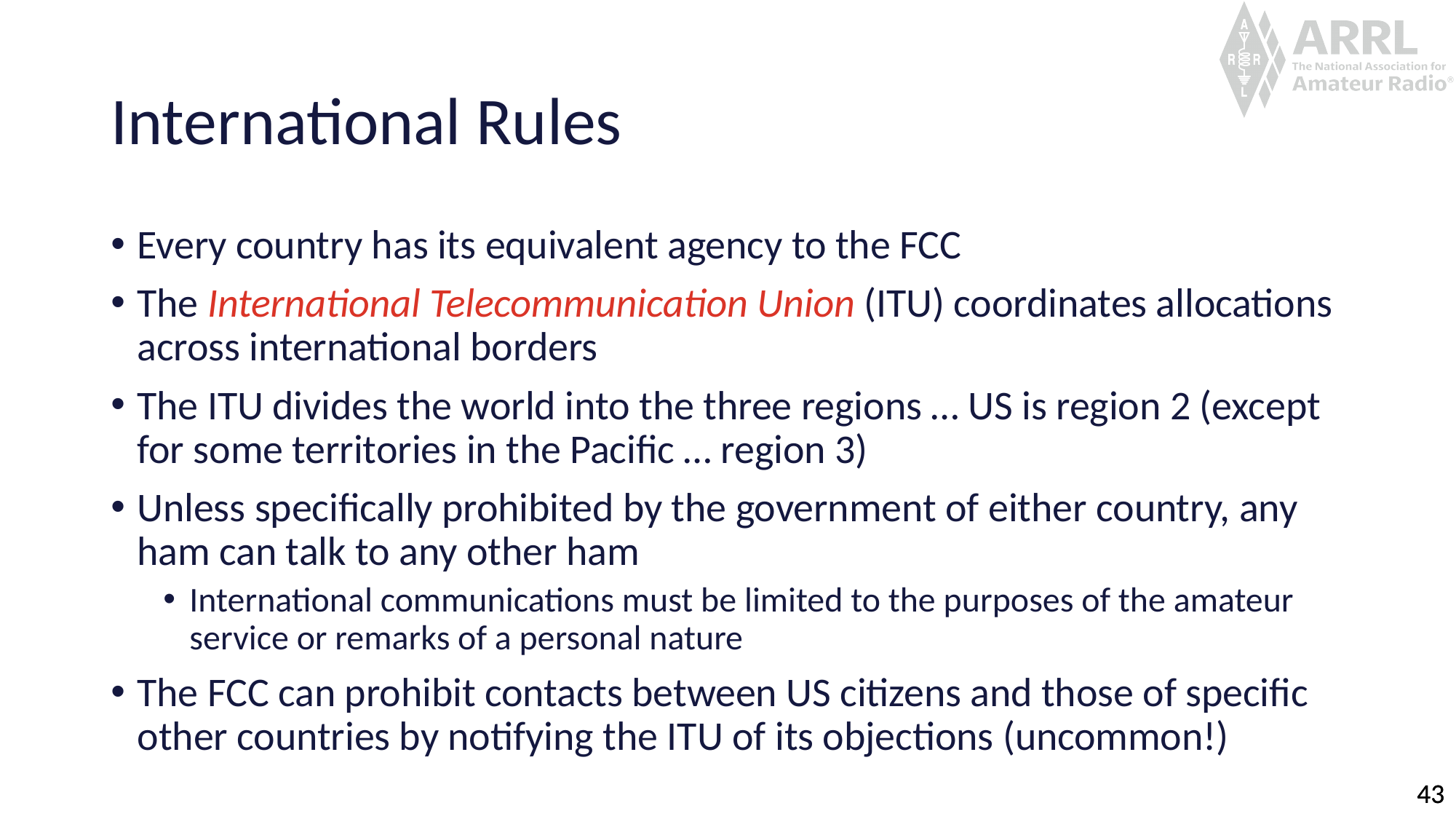

# International Rules
Every country has its equivalent agency to the FCC
The International Telecommunication Union (ITU) coordinates allocations across international borders
The ITU divides the world into the three regions … US is region 2 (except for some territories in the Pacific … region 3)
Unless specifically prohibited by the government of either country, any ham can talk to any other ham
International communications must be limited to the purposes of the amateur service or remarks of a personal nature
The FCC can prohibit contacts between US citizens and those of specific other countries by notifying the ITU of its objections (uncommon!)